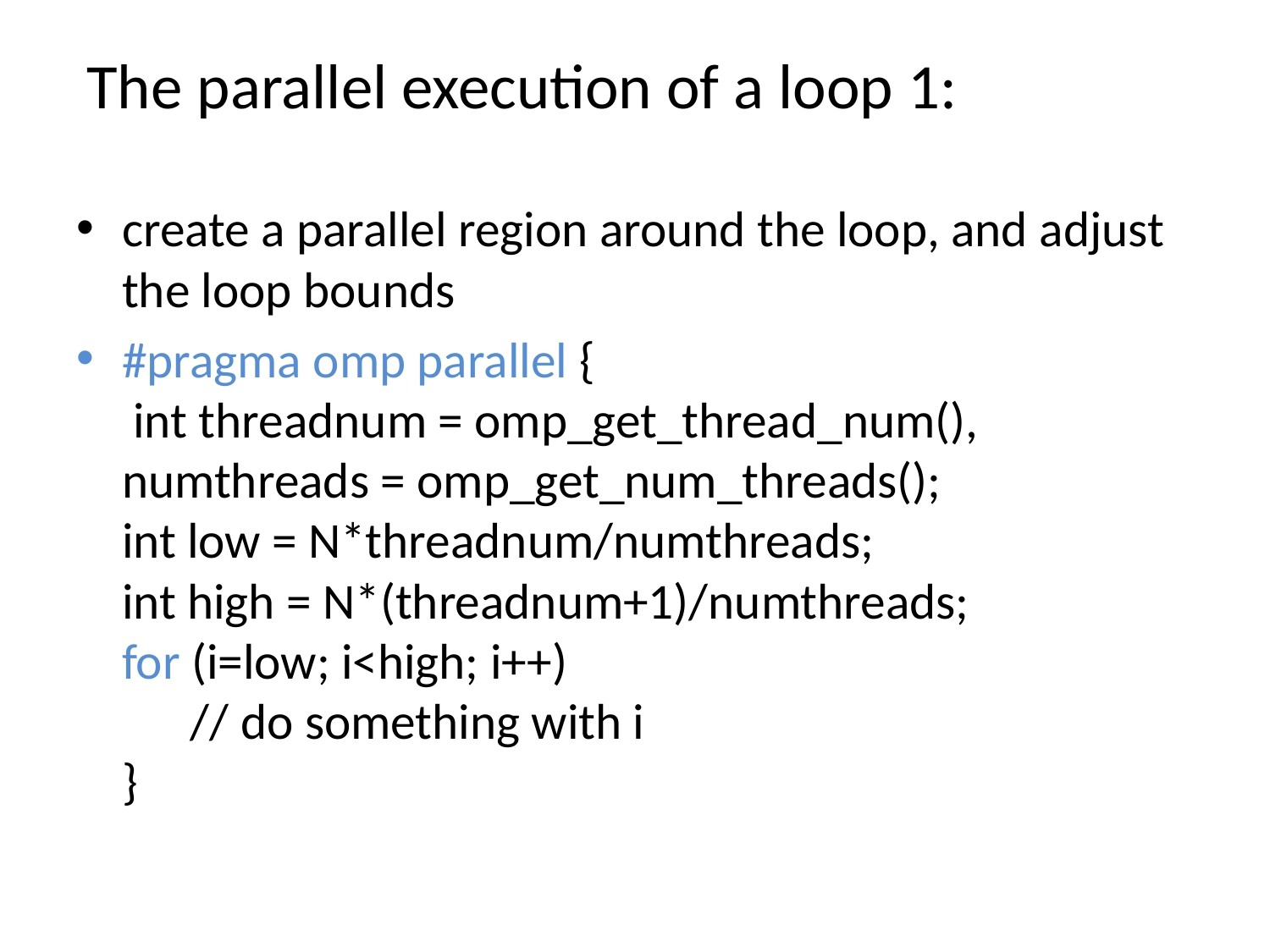

# The parallel execution of a loop 1:
create a parallel region around the loop, and adjust the loop bounds
#pragma omp parallel {
 int threadnum = omp_get_thread_num(), numthreads = omp_get_num_threads();
int low = N*threadnum/numthreads;
int high = N*(threadnum+1)/numthreads;
for (i=low; i<high; i++)
      // do something with i
}